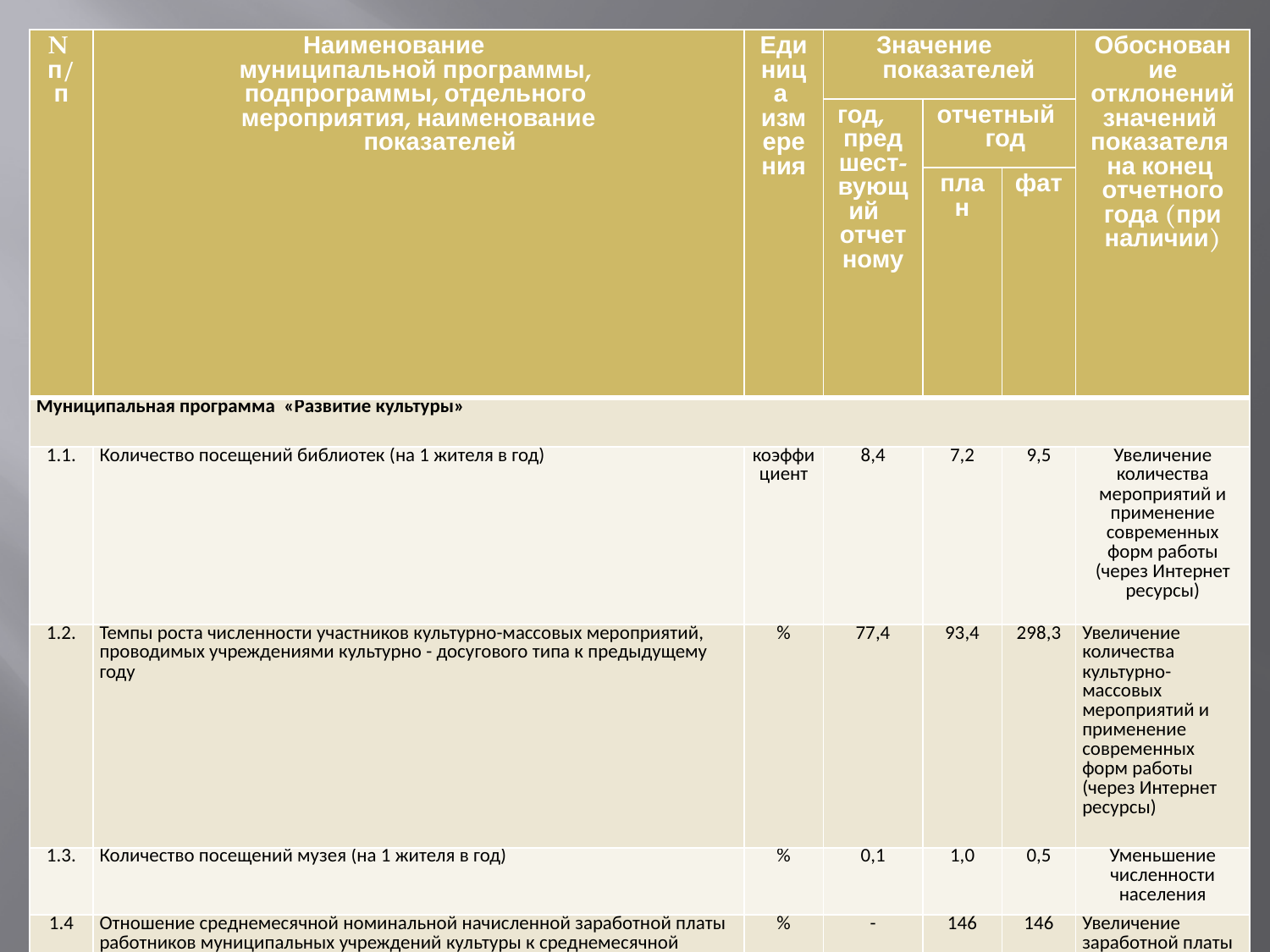

| N п/п | Наименование муниципальной программы, подпрограммы, отдельного мероприятия, наименование показателей | Единица измерения | Значение показателей |  |  | Обоснование отклонений значений показателя на конец отчетного года (при наличии) |
| --- | --- | --- | --- | --- | --- | --- |
|  |  |  | год, предшест- вующий отчетному | отчетный год |  |  |
|  |  |  |  | план | фат |  |
| Муниципальная программа «Развитие культуры» |  |  |  |  |  |  |
| 1.1. | Количество посещений библиотек (на 1 жителя в год) | коэффициент | 8,4 | 7,2 | 9,5 | Увеличение количества мероприятий и применение современных форм работы (через Интернет ресурсы) |
| 1.2. | Темпы роста численности участников культурно-массовых мероприятий, проводимых учреждениями культурно - досугового типа к предыдущему году | % | 77,4 | 93,4 | 298,3 | Увеличение количества культурно-массовых мероприятий и применение современных форм работы (через Интернет ресурсы) |
| 1.3. | Количество посещений музея (на 1 жителя в год) | % | 0,1 | 1,0 | 0,5 | Уменьшение численности населения |
| 1.4 | Отношение среднемесячной номинальной начисленной заработной платы работников муниципальных учреждений культуры к среднемесячной номинальной начисленной заработной плате работников, занятых в сфере экономики муниципального округа | % | - | 146 | 146 | Увеличение заработной платы работников культуры |